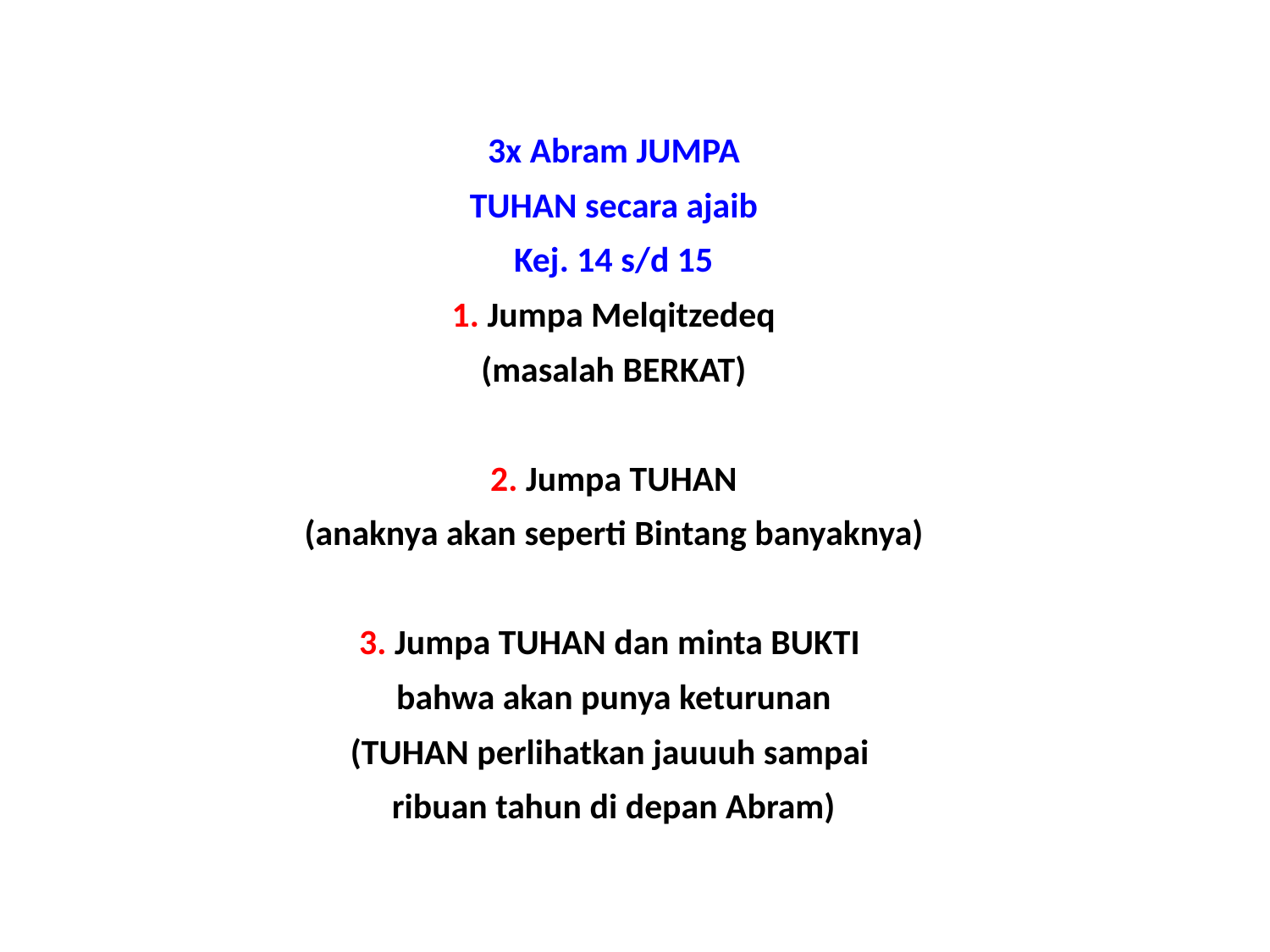

# 3x Abram JUMPA TUHAN secara ajaib Kej. 14 s/d 15 1. Jumpa Melqitzedeq (masalah BERKAT) 2. Jumpa TUHAN (anaknya akan seperti Bintang banyaknya) 3. Jumpa TUHAN dan minta BUKTI bahwa akan punya keturunan (TUHAN perlihatkan jauuuh sampai ribuan tahun di depan Abram)